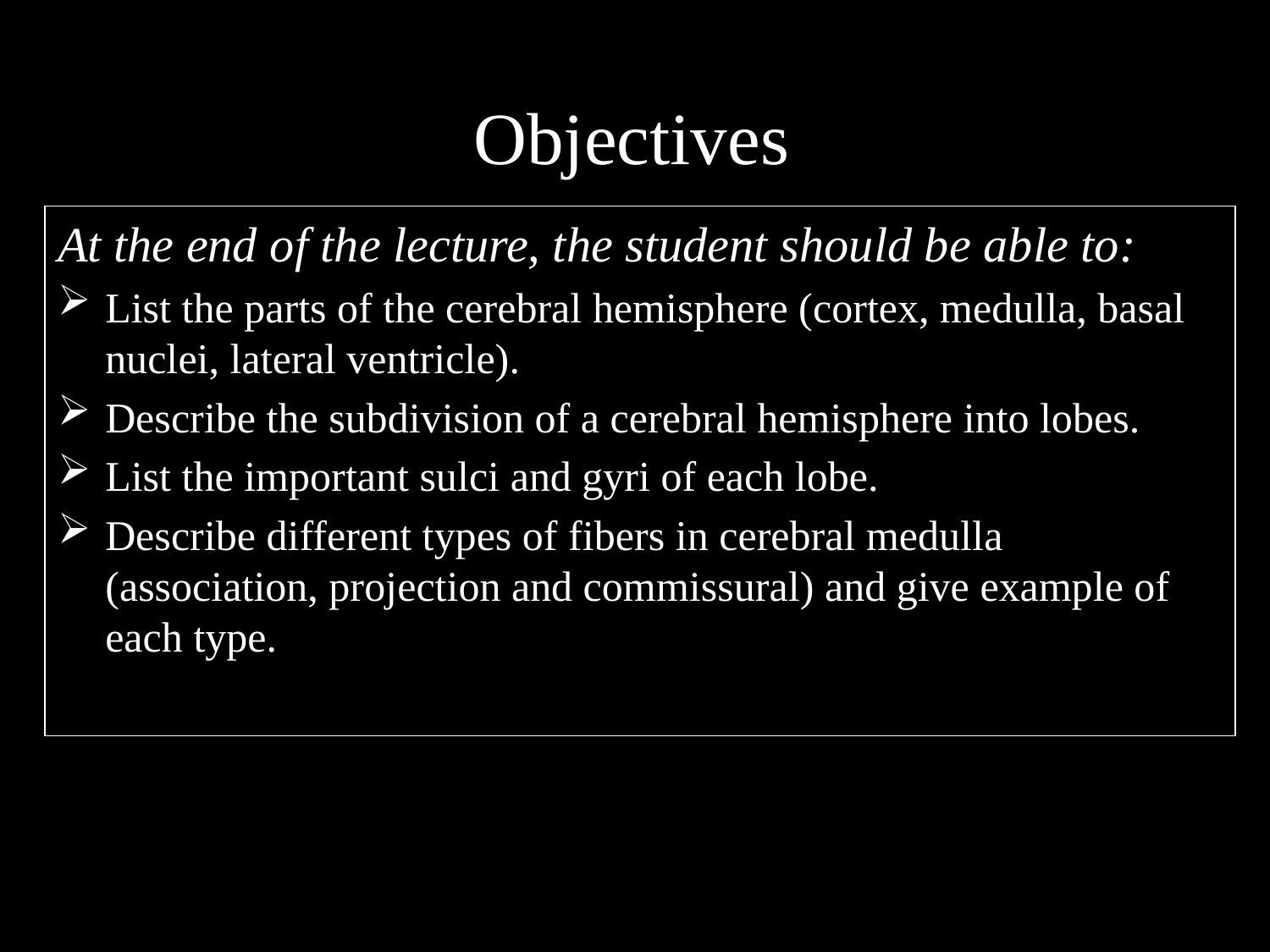

# Objectives
At the end of the lecture, the student should be able to:
List the parts of the cerebral hemisphere (cortex, medulla, basal nuclei, lateral ventricle).
Describe the subdivision of a cerebral hemisphere into lobes.
List the important sulci and gyri of each lobe.
Describe different types of fibers in cerebral medulla (association, projection and commissural) and give example of each type.